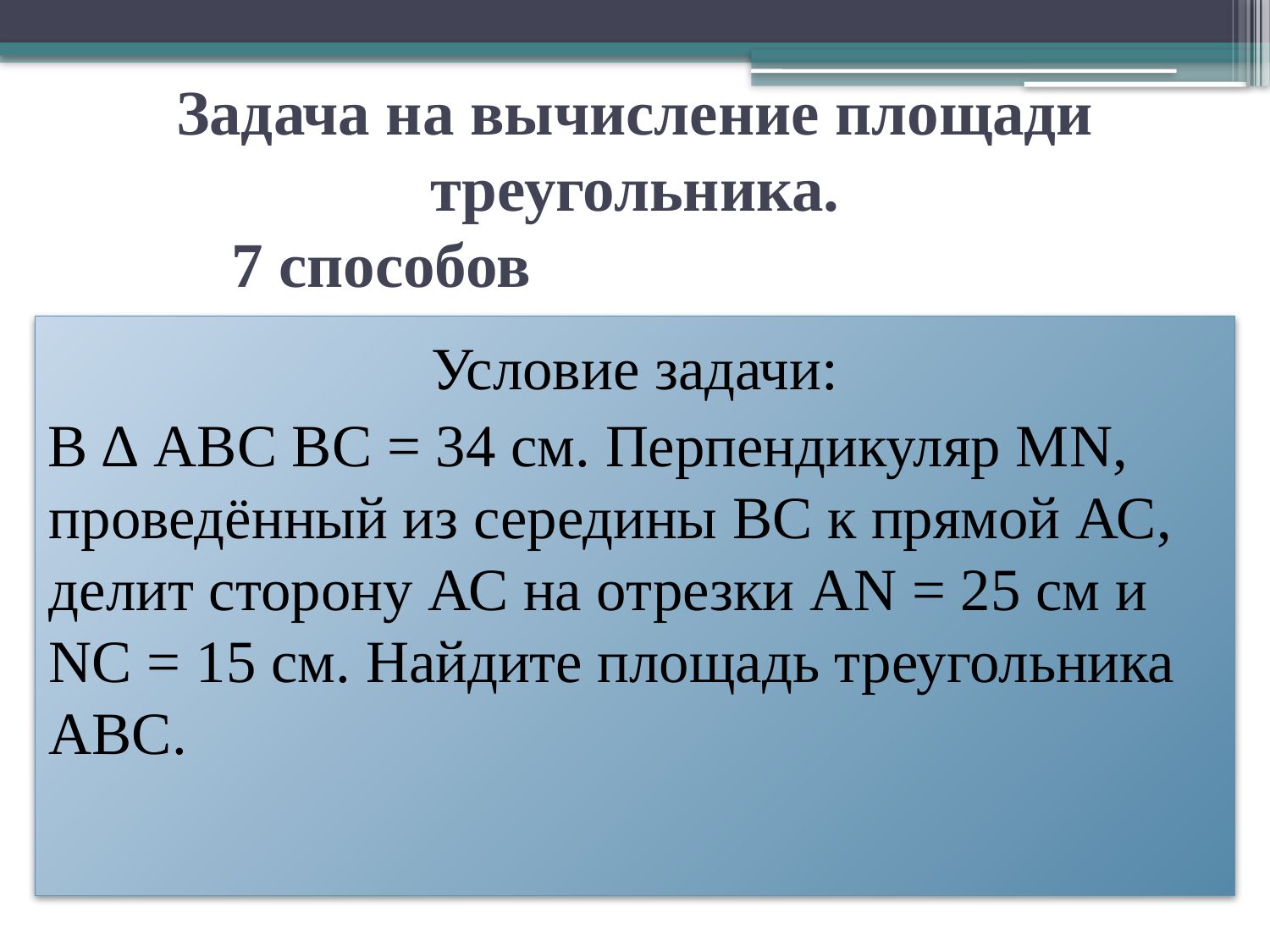

# Задача на вычисление площади треугольника. 7 способов
Условие задачи:
В ∆ АВС ВС = 34 см. Перпендикуляр МN, проведённый из середины ВС к прямой АС, делит сторону АС на отрезки АN = 25 см и NC = 15 cм. Найдите площадь треугольника ABC.